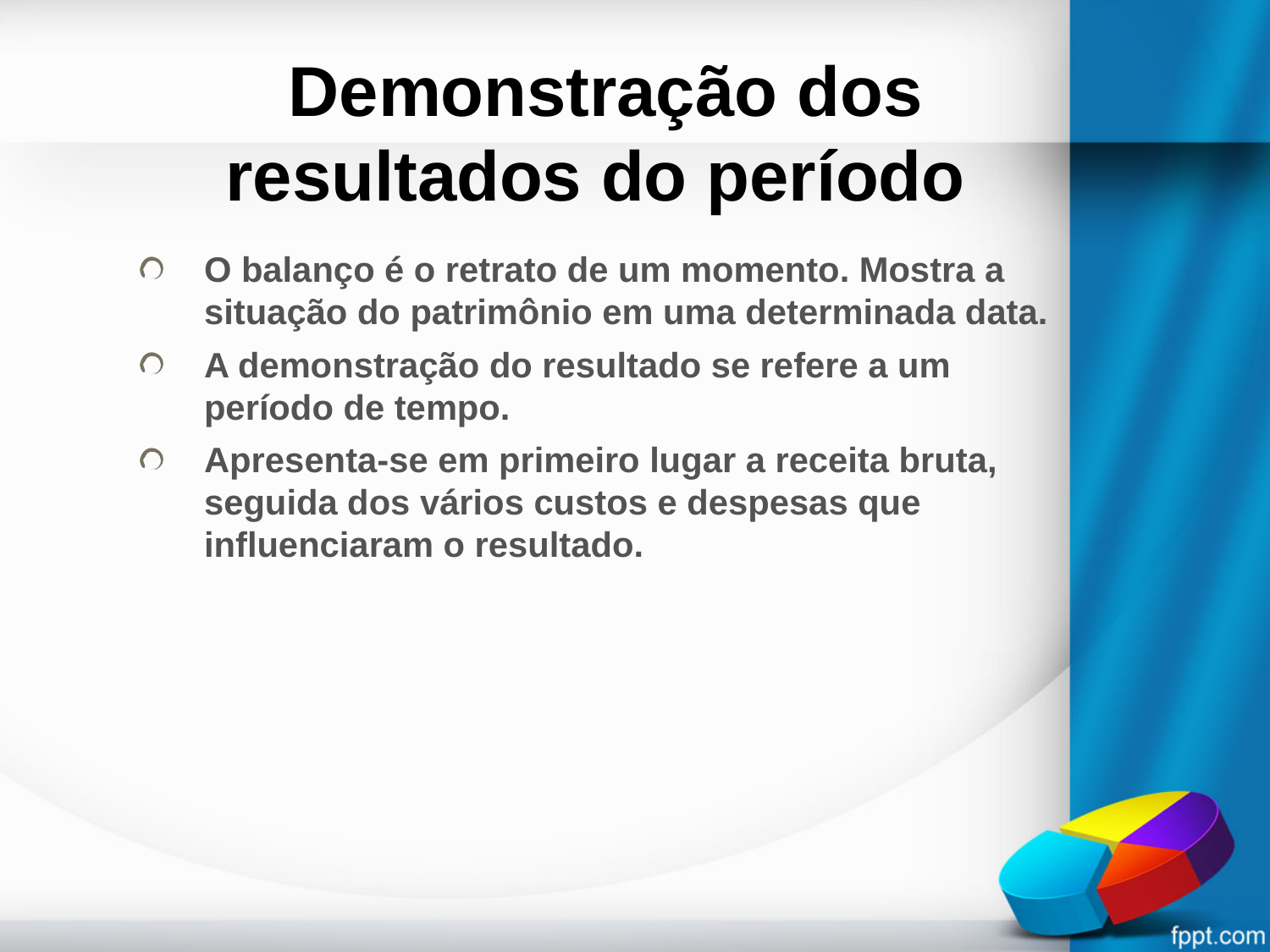

# Demonstração dos resultados do período
O balanço é o retrato de um momento. Mostra a situação do patrimônio em uma determinada data.
A demonstração do resultado se refere a um período de tempo.
Apresenta-se em primeiro lugar a receita bruta, seguida dos vários custos e despesas que influenciaram o resultado.